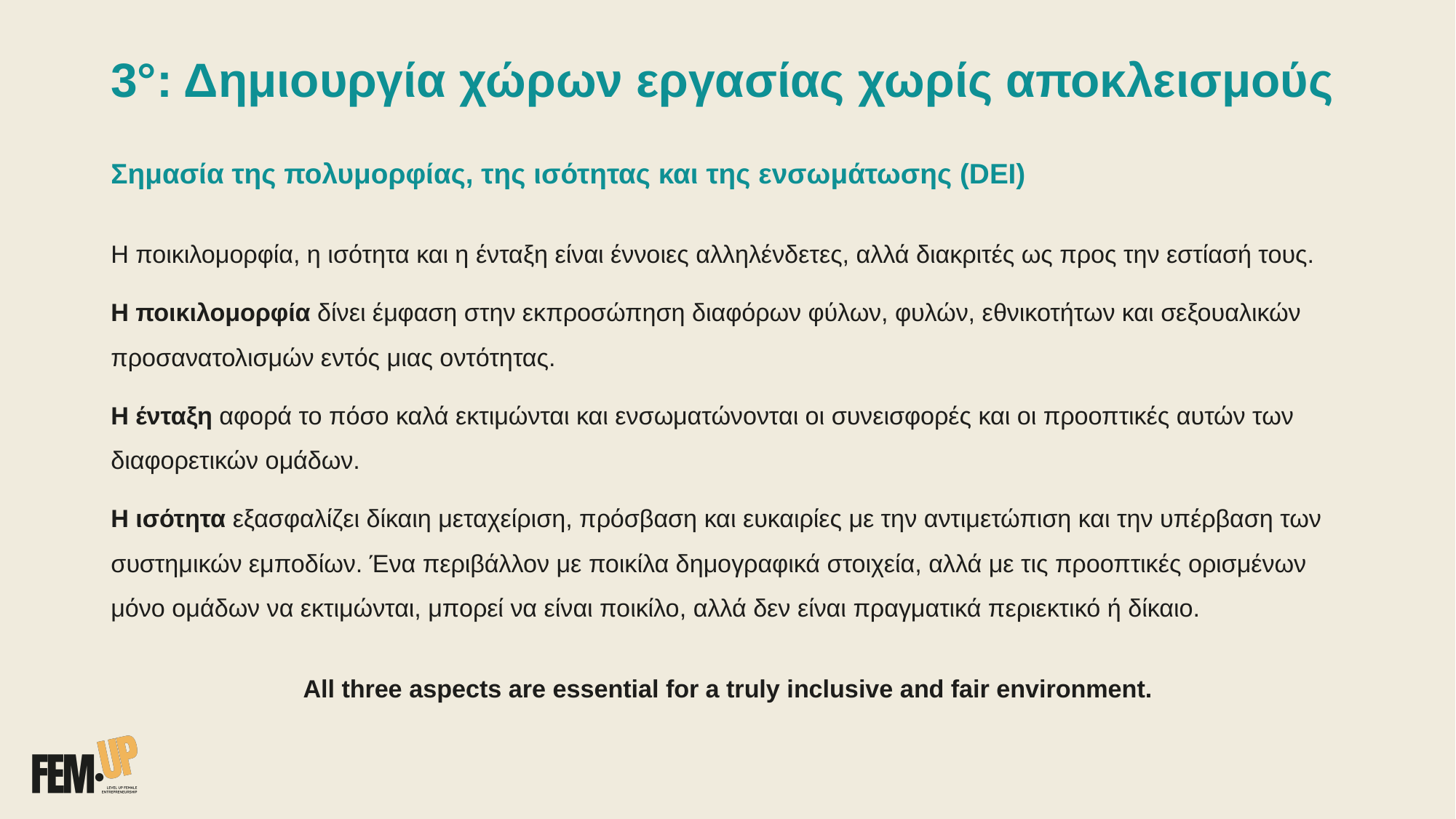

# 3°: Δημιουργία χώρων εργασίας χωρίς αποκλεισμούς Σημασία της πολυμορφίας, της ισότητας και της ενσωμάτωσης (DEI)
Η ποικιλομορφία, η ισότητα και η ένταξη είναι έννοιες αλληλένδετες, αλλά διακριτές ως προς την εστίασή τους.
Η ποικιλομορφία δίνει έμφαση στην εκπροσώπηση διαφόρων φύλων, φυλών, εθνικοτήτων και σεξουαλικών προσανατολισμών εντός μιας οντότητας.
Η ένταξη αφορά το πόσο καλά εκτιμώνται και ενσωματώνονται οι συνεισφορές και οι προοπτικές αυτών των διαφορετικών ομάδων.
Η ισότητα εξασφαλίζει δίκαιη μεταχείριση, πρόσβαση και ευκαιρίες με την αντιμετώπιση και την υπέρβαση των συστημικών εμποδίων. Ένα περιβάλλον με ποικίλα δημογραφικά στοιχεία, αλλά με τις προοπτικές ορισμένων μόνο ομάδων να εκτιμώνται, μπορεί να είναι ποικίλο, αλλά δεν είναι πραγματικά περιεκτικό ή δίκαιο.

All three aspects are essential for a truly inclusive and fair environment.